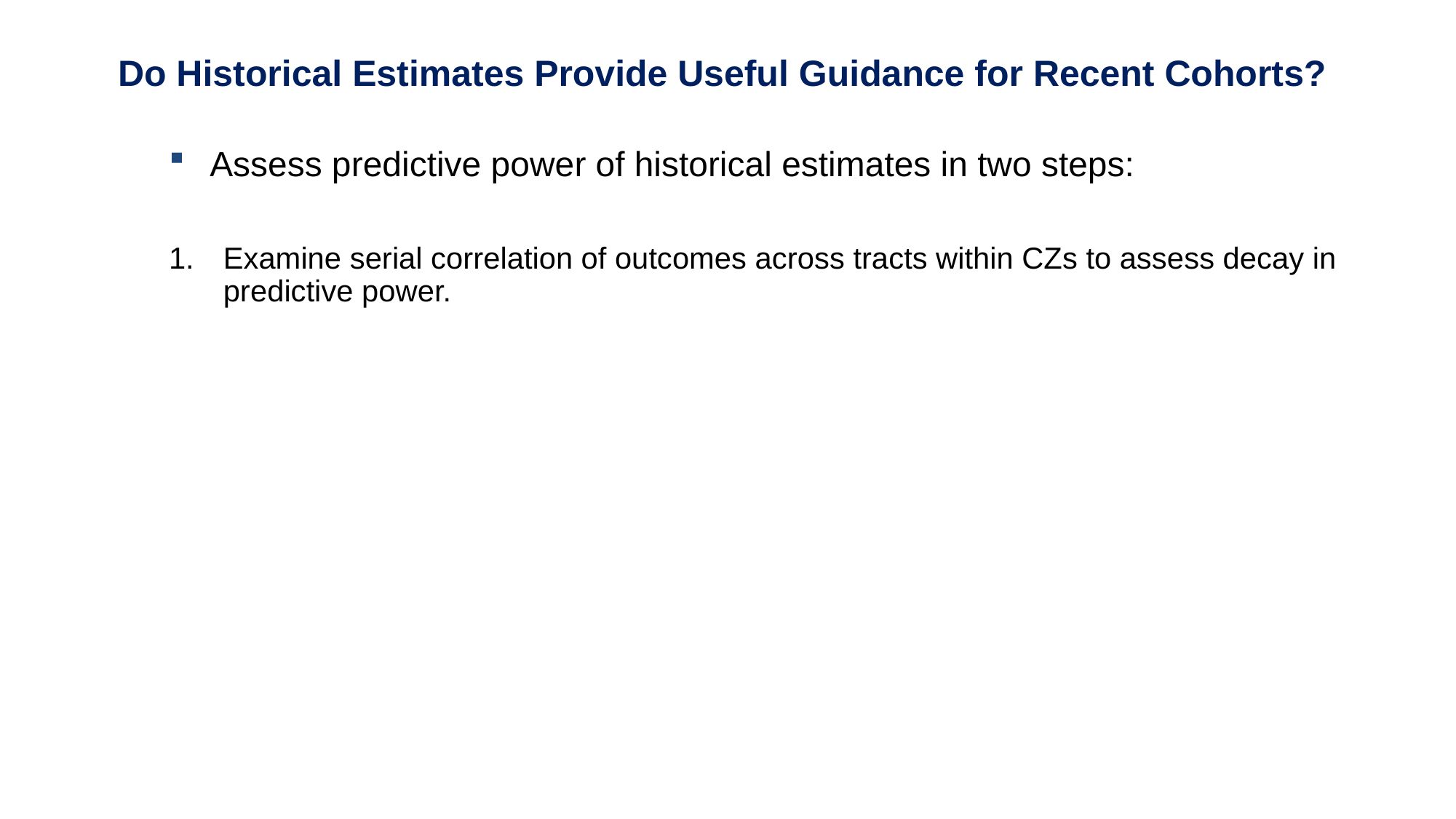

Do Historical Estimates Provide Useful Guidance for Recent Cohorts?
Assess predictive power of historical estimates in two steps:

Examine serial correlation of outcomes across tracts within CZs to assess decay in predictive power.